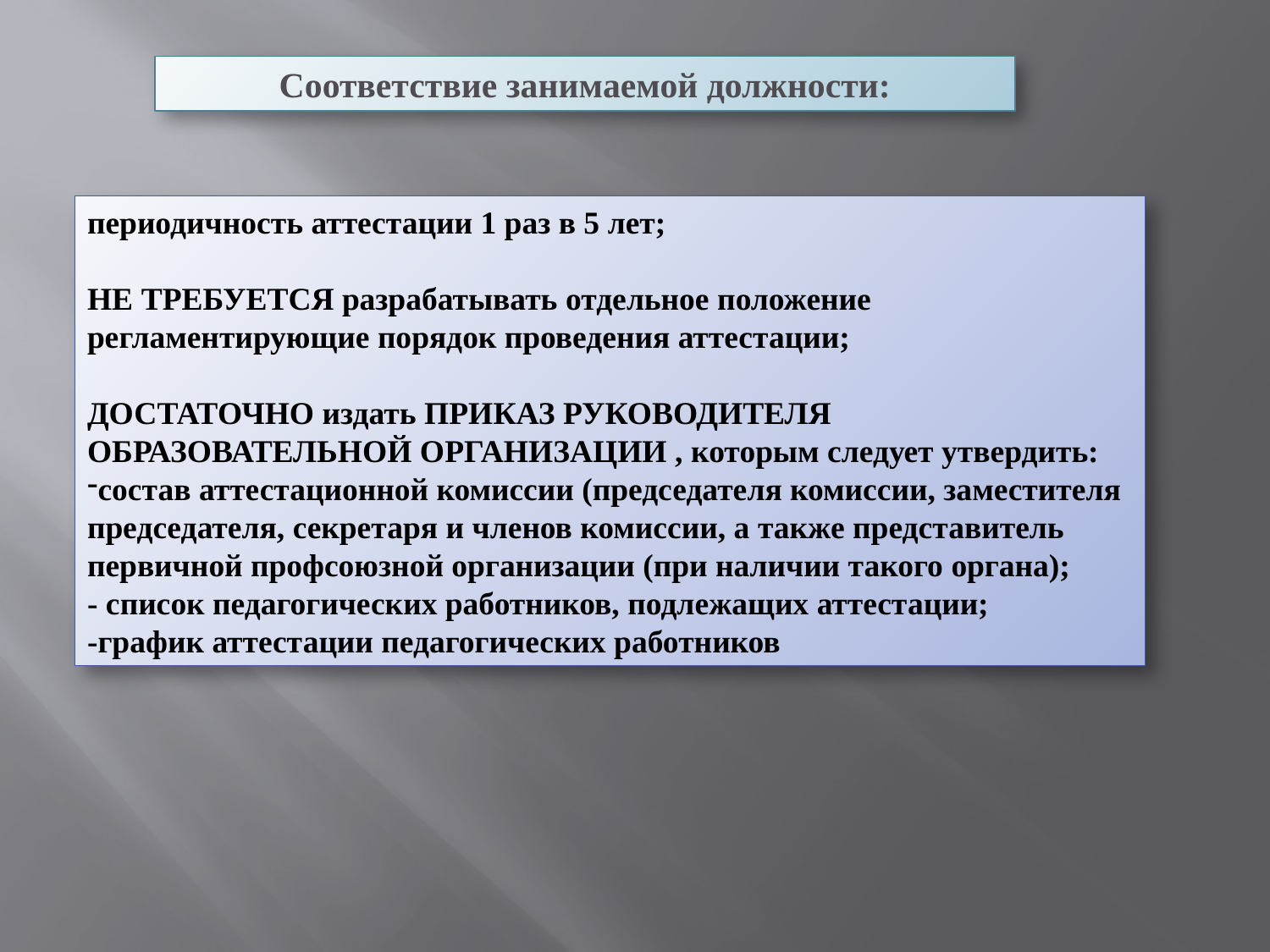

Соответствие занимаемой должности:
периодичность аттестации 1 раз в 5 лет;

НЕ ТРЕБУЕТСЯ разрабатывать отдельное положение регламентирующие порядок проведения аттестации;

ДОСТАТОЧНО издать ПРИКАЗ РУКОВОДИТЕЛЯ ОБРАЗОВАТЕЛЬНОЙ ОРГАНИЗАЦИИ , которым следует утвердить:
состав аттестационной комиссии (председателя комиссии, заместителя председателя, секретаря и членов комиссии, а также представитель первичной профсоюзной организации (при наличии такого органа);
- список педагогических работников, подлежащих аттестации;
-график аттестации педагогических работников